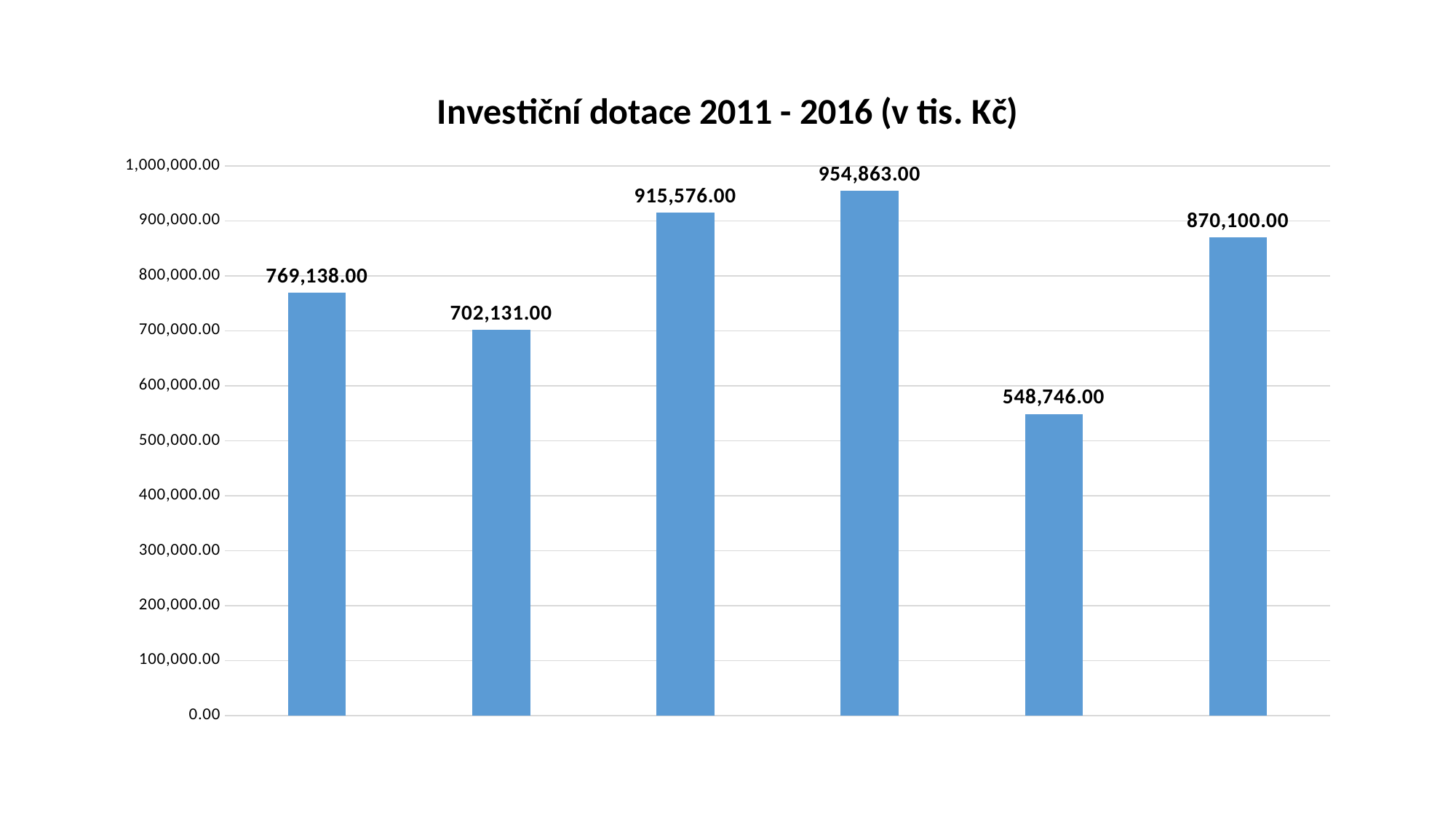

### Chart: Investiční dotace 2011 - 2016 (v tis. Kč)

| Category |  |
|---|---|